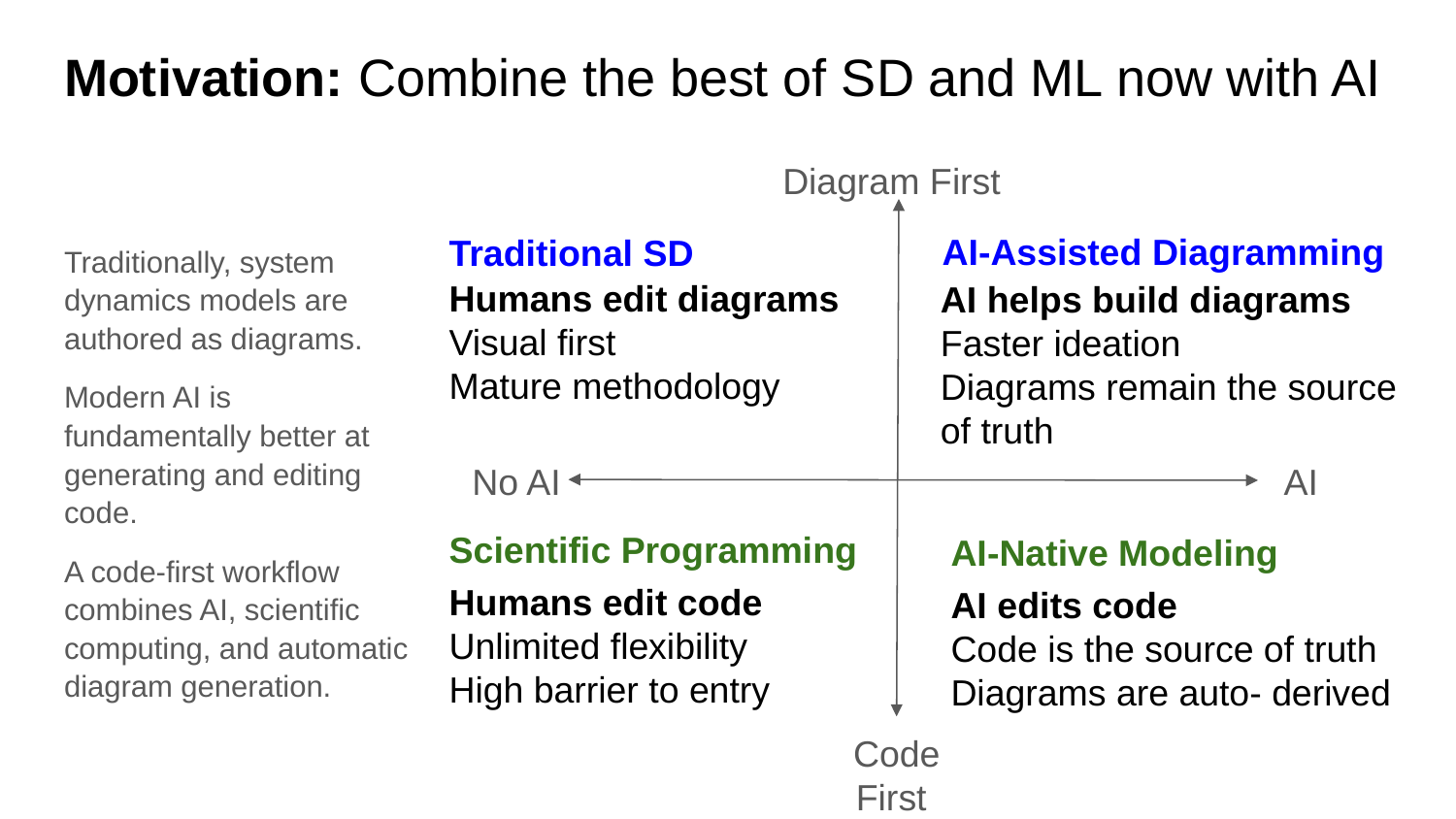

# Motivation: Combine the best of SD and ML now with AI
Diagram First
AI-Assisted Diagramming
Traditional SD
Traditionally, system dynamics models are authored as diagrams.
Modern AI is fundamentally better at generating and editing code.
A code-first workflow combines AI, scientific computing, and automatic diagram generation.

Humans edit diagrams
Visual first
Mature methodology
AI helps build diagrams
Faster ideation
Diagrams remain the source of truth
No AI
AI
Scientific Programming
AI-Native Modeling
Humans edit code
Unlimited flexibility
High barrier to entry
AI edits code
Code is the source of truth
Diagrams are auto- derived
Code First